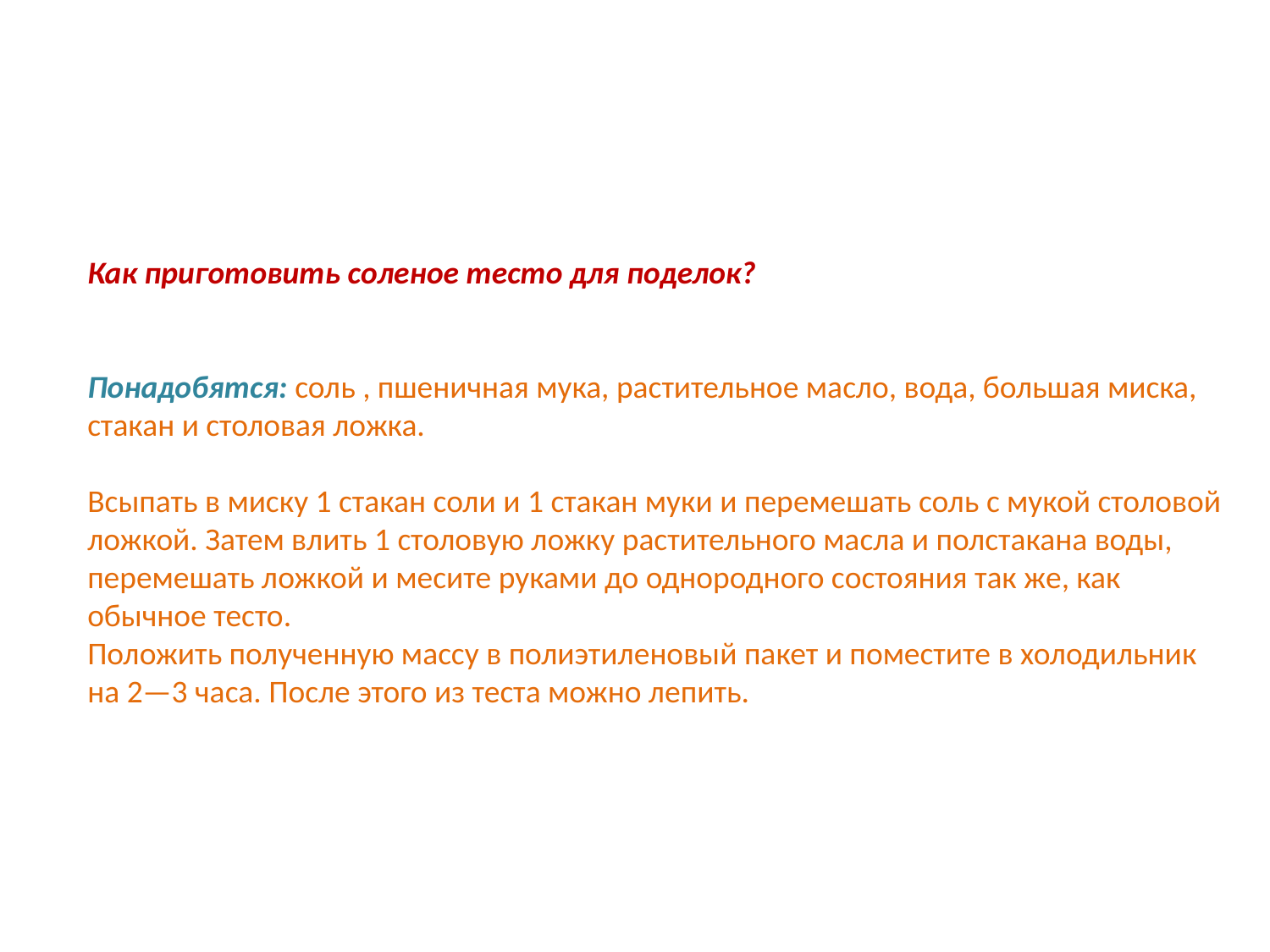

Как приготовить соленое тесто для поделок?
Понадобятся: соль , пшеничная мука, растительное масло, вода, большая миска, стакан и столовая ложка.

Всыпать в миску 1 стакан соли и 1 стакан муки и перемешать соль с мукой столовой ложкой. Затем влить 1 столовую ложку растительного масла и полстакана воды, перемешать ложкой и месите руками до однородного состояния так же, как обычное тесто.
Положить полученную массу в полиэтиленовый пакет и поместите в холодильник на 2—3 часа. После этого из теста можно лепить.